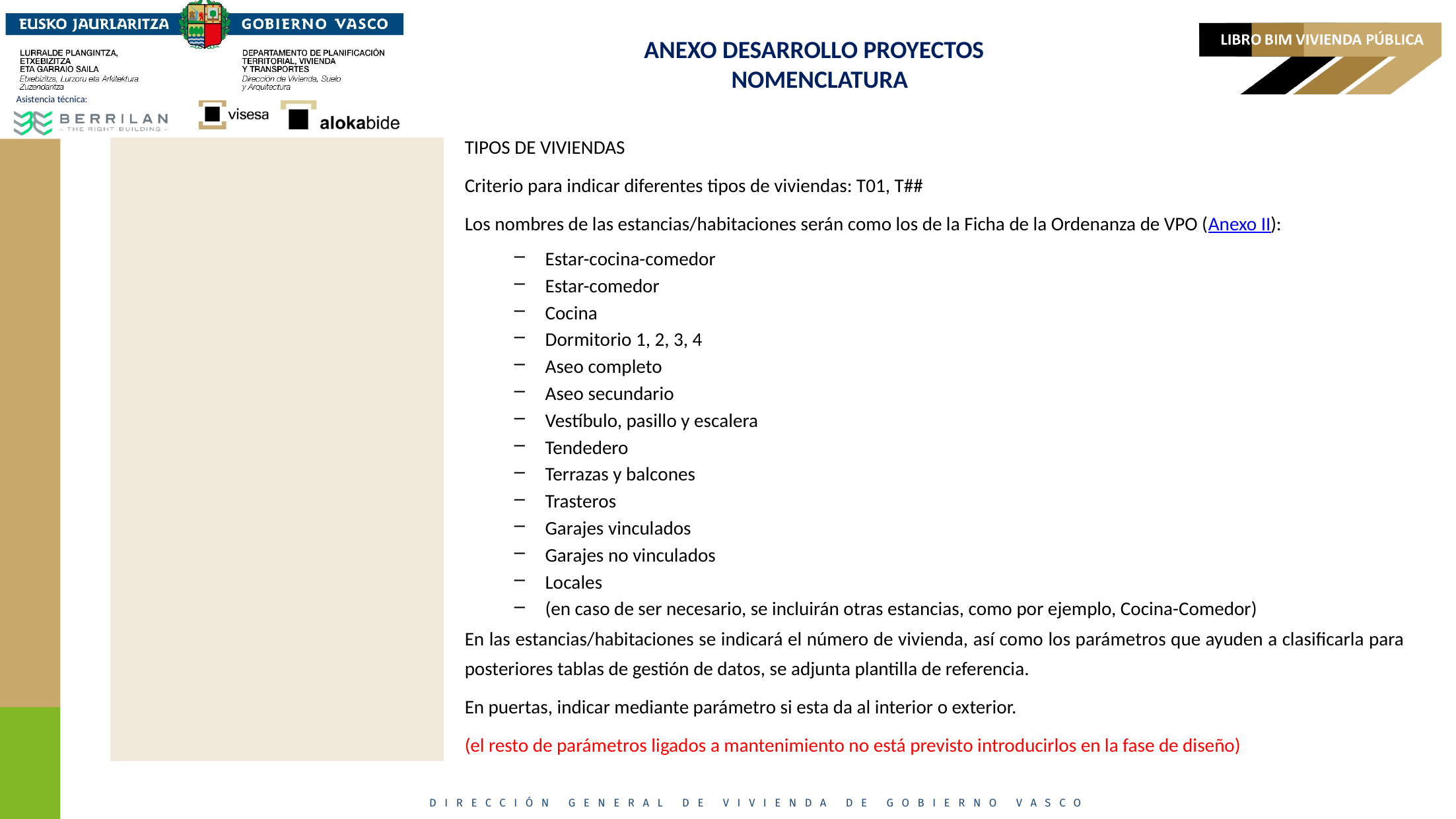

# ANEXO DESARROLLO PROYECTOS NOMENCLATURA
TIPOS DE VIVIENDAS
Criterio para indicar diferentes tipos de viviendas: T01, T##
Los nombres de las estancias/habitaciones serán como los de la Ficha de la Ordenanza de VPO (Anexo II):
Estar-cocina-comedor
Estar-comedor
Cocina
Dormitorio 1, 2, 3, 4
Aseo completo
Aseo secundario
Vestíbulo, pasillo y escalera
Tendedero
Terrazas y balcones
Trasteros
Garajes vinculados
Garajes no vinculados
Locales
(en caso de ser necesario, se incluirán otras estancias, como por ejemplo, Cocina-Comedor)
En las estancias/habitaciones se indicará el número de vivienda, así como los parámetros que ayuden a clasificarla para posteriores tablas de gestión de datos, se adjunta plantilla de referencia.
En puertas, indicar mediante parámetro si esta da al interior o exterior.
(el resto de parámetros ligados a mantenimiento no está previsto introducirlos en la fase de diseño)